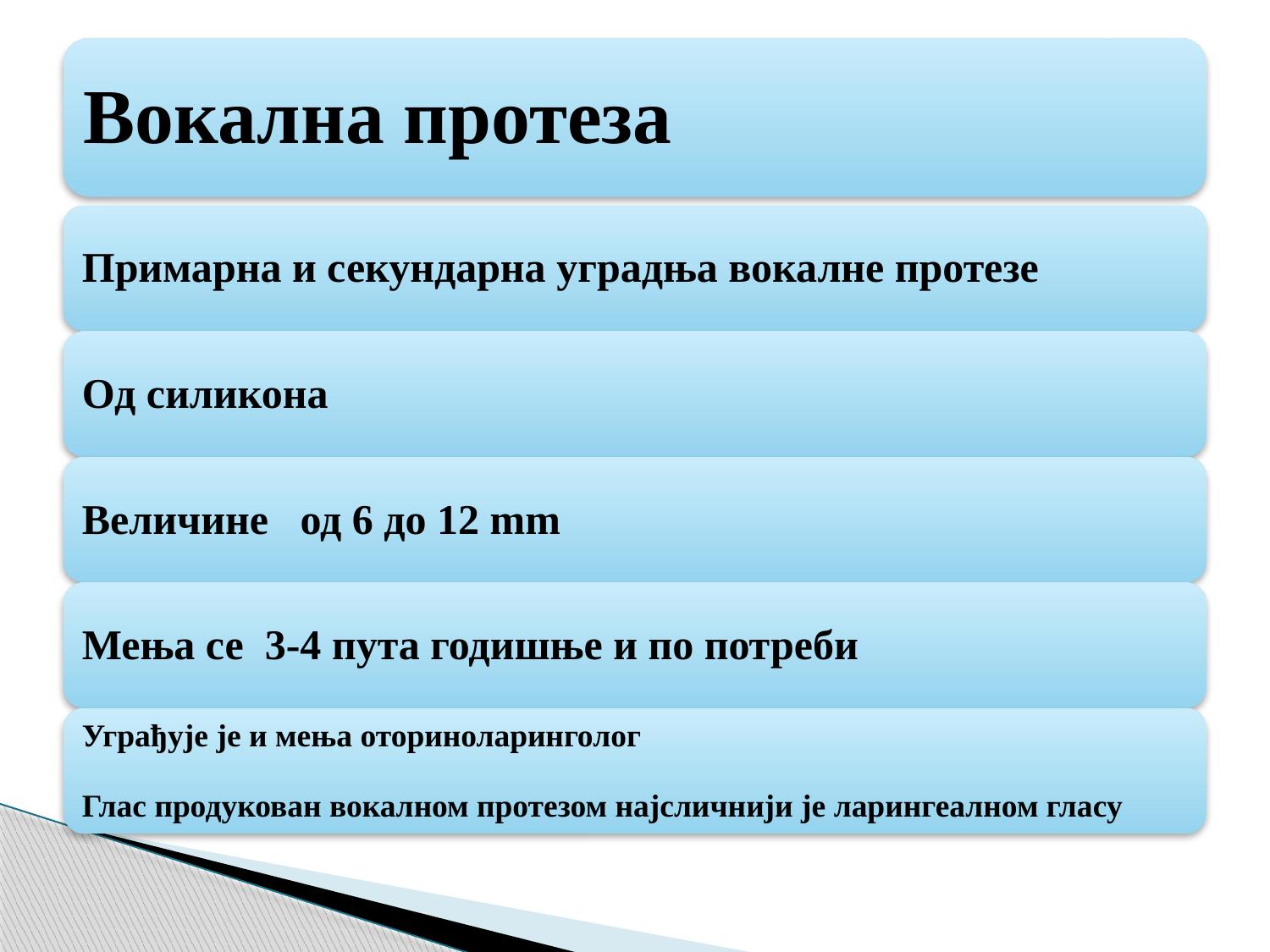

Вокална протеза
Примарна и секундарна уградња вокалне протезе
Од силикона
Величине   од 6 до 12 mm
Мења се  3-4 пута годишње и по потреби
Уграђује је и мења оториноларинголог
Глас продукован вокалном протезом најсличнији је ларингеалном гласу